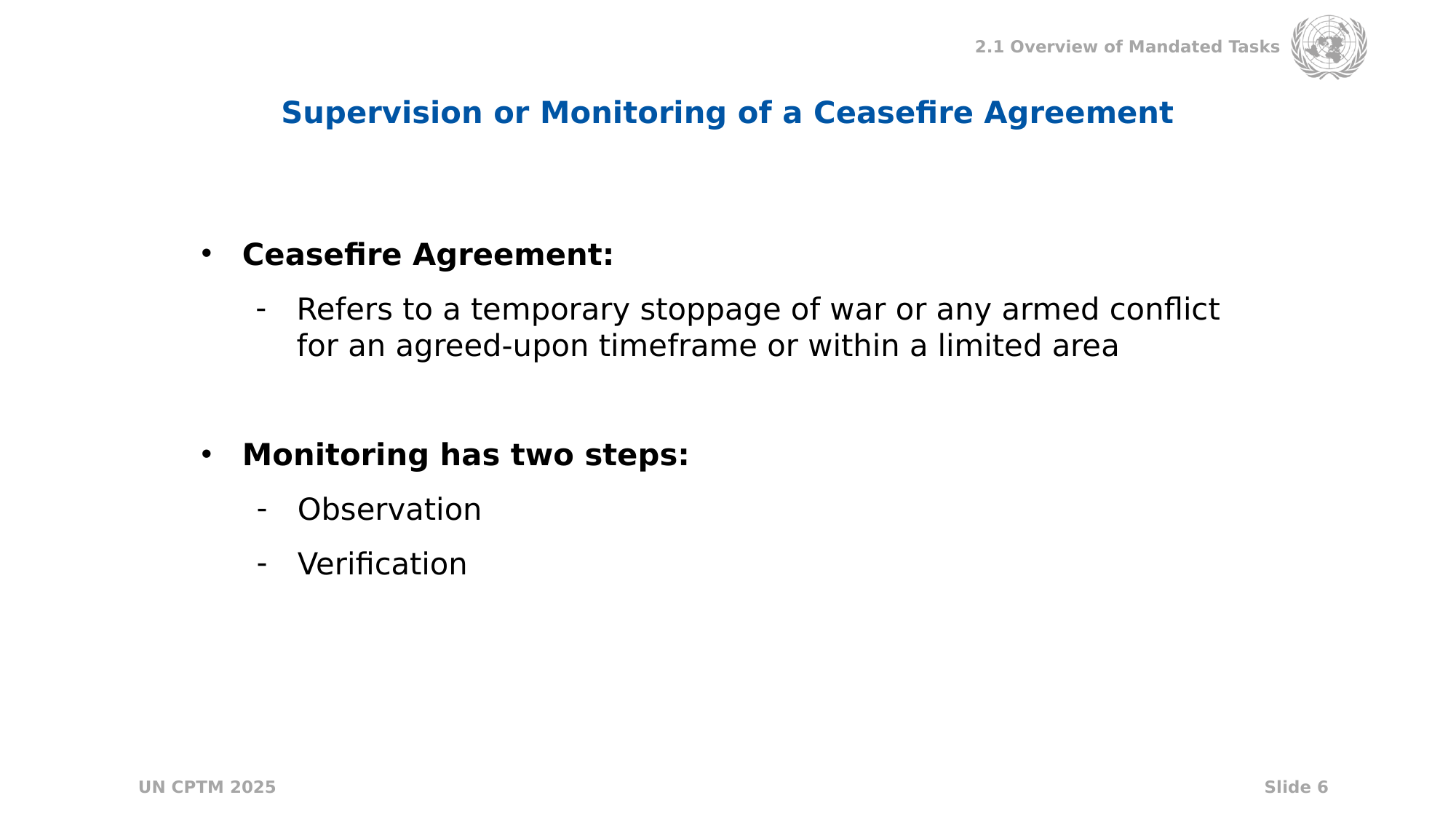

Supervision or Monitoring of a Ceasefire Agreement
Ceasefire Agreement:
Refers to a temporary stoppage of war or any armed conflict for an agreed-upon timeframe or within a limited area

Monitoring has two steps:
Observation
Verification